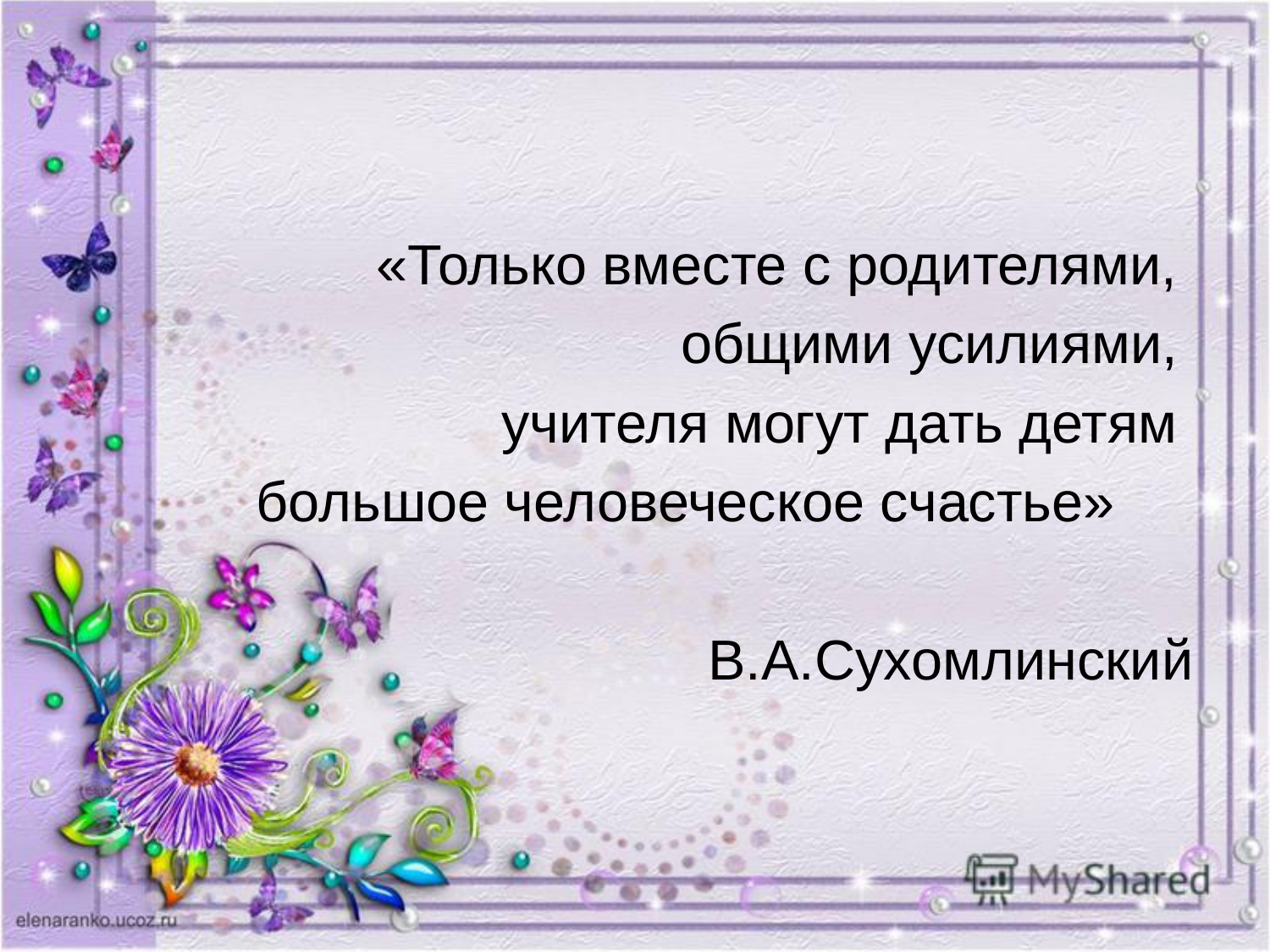

#
«Только вместе с родителями,
общими усилиями,
учителя могут дать детям
большое человеческое счастье»

В.А.Сухомлинский